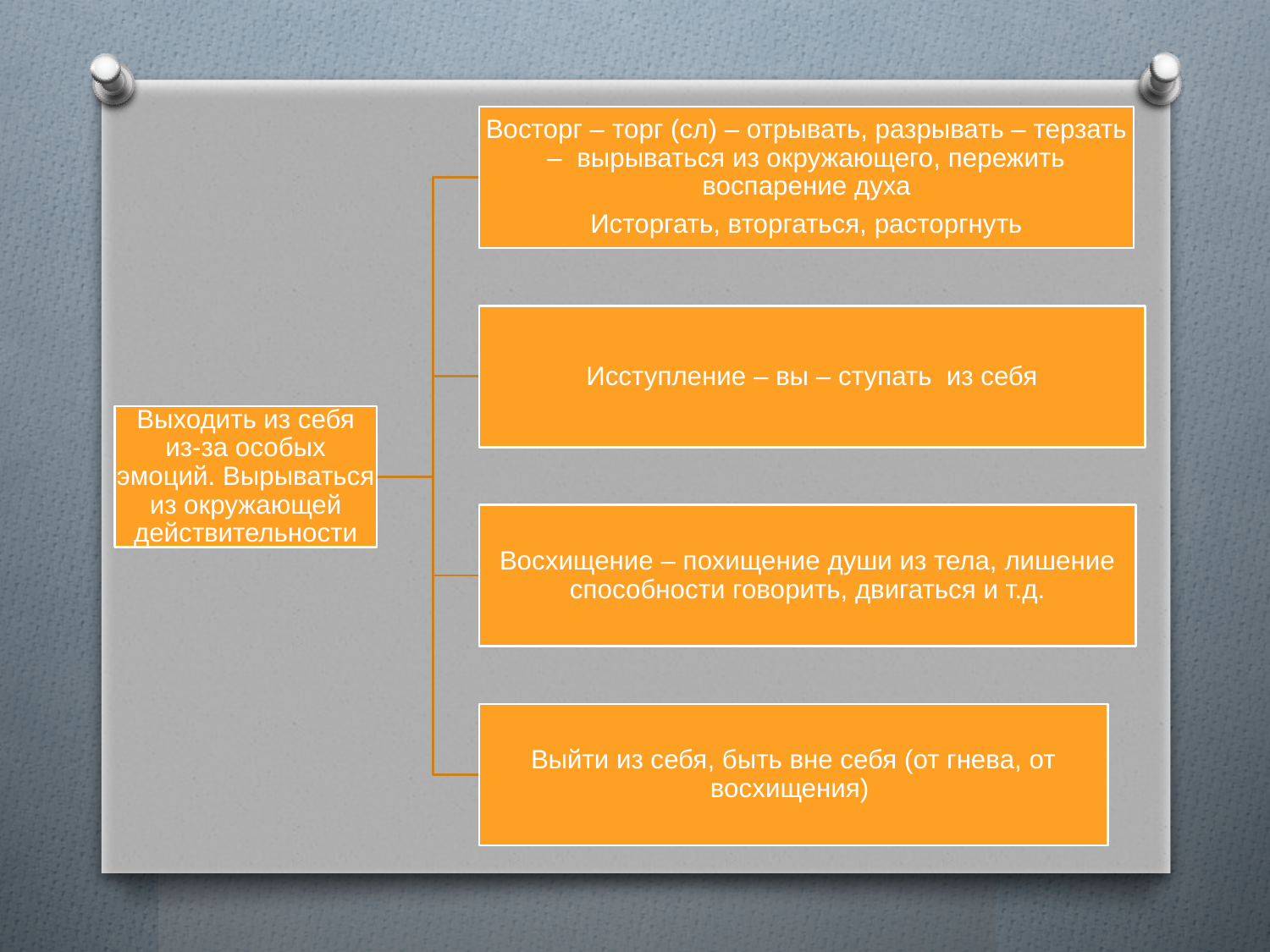

Выходить из себя из-за особых эмоций. Вырываться из окружающей действительности
Восторг – торг (сл) – отрывать, разрывать – терзать –  вырываться из окружающего, пережить воспарение духа
Исторгать, вторгаться, расторгнуть
Исступление – вы – ступать  из себя
Восхищение – похищение души из тела, лишение способности говорить, двигаться и т.д.
Выйти из себя, быть вне себя (от гнева, от восхищения)